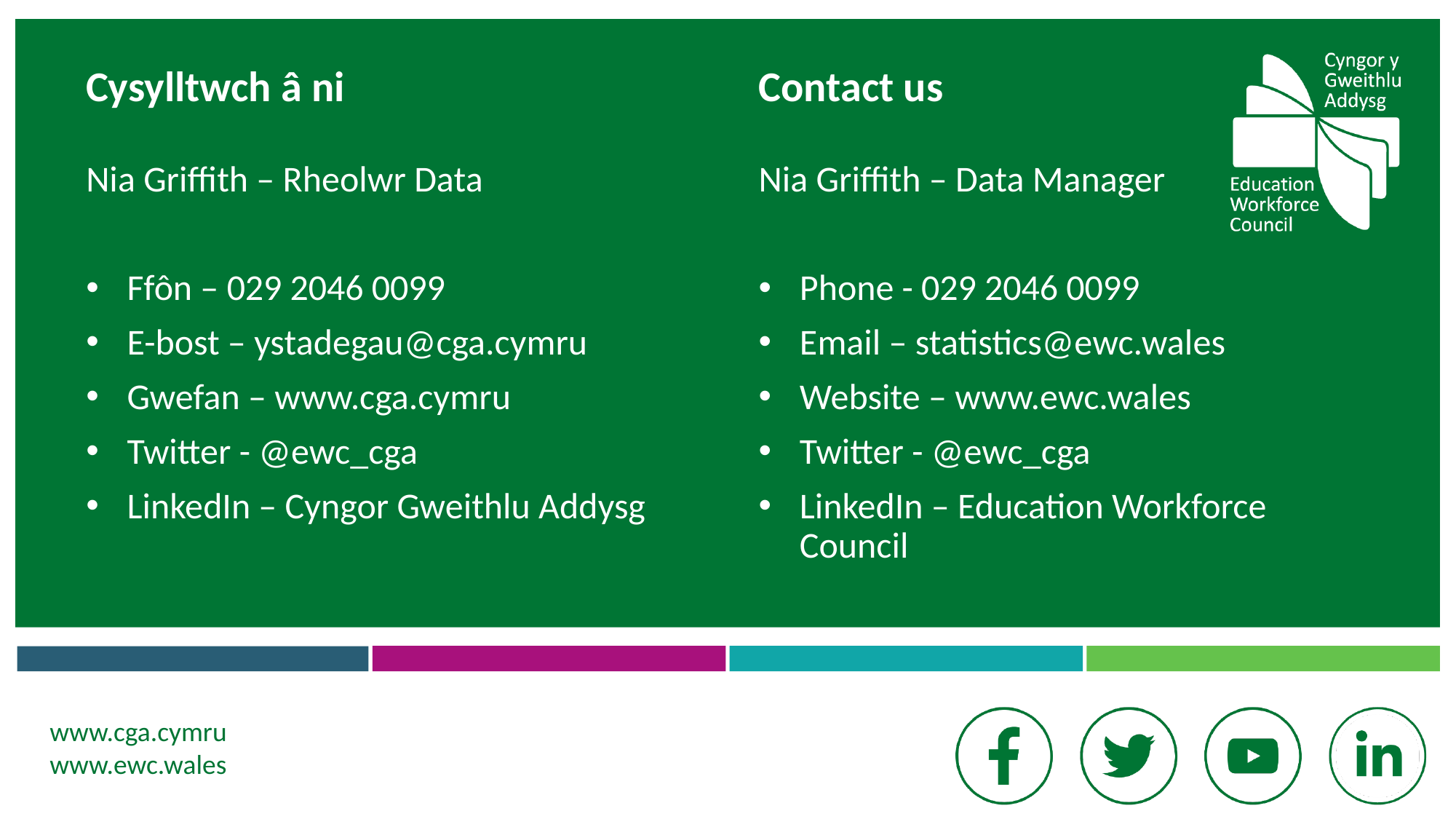

Cysylltwch â ni
Contact us
Nia Griffith – Rheolwr Data

Ffôn – 029 2046 0099
E-bost – ystadegau@cga.cymru
Gwefan – www.cga.cymru
Twitter - @ewc_cga
LinkedIn – Cyngor Gweithlu Addysg
Nia Griffith – Data Manager

Phone - 029 2046 0099
Email – statistics@ewc.wales
Website – www.ewc.wales
Twitter - @ewc_cga
LinkedIn – Education Workforce Council